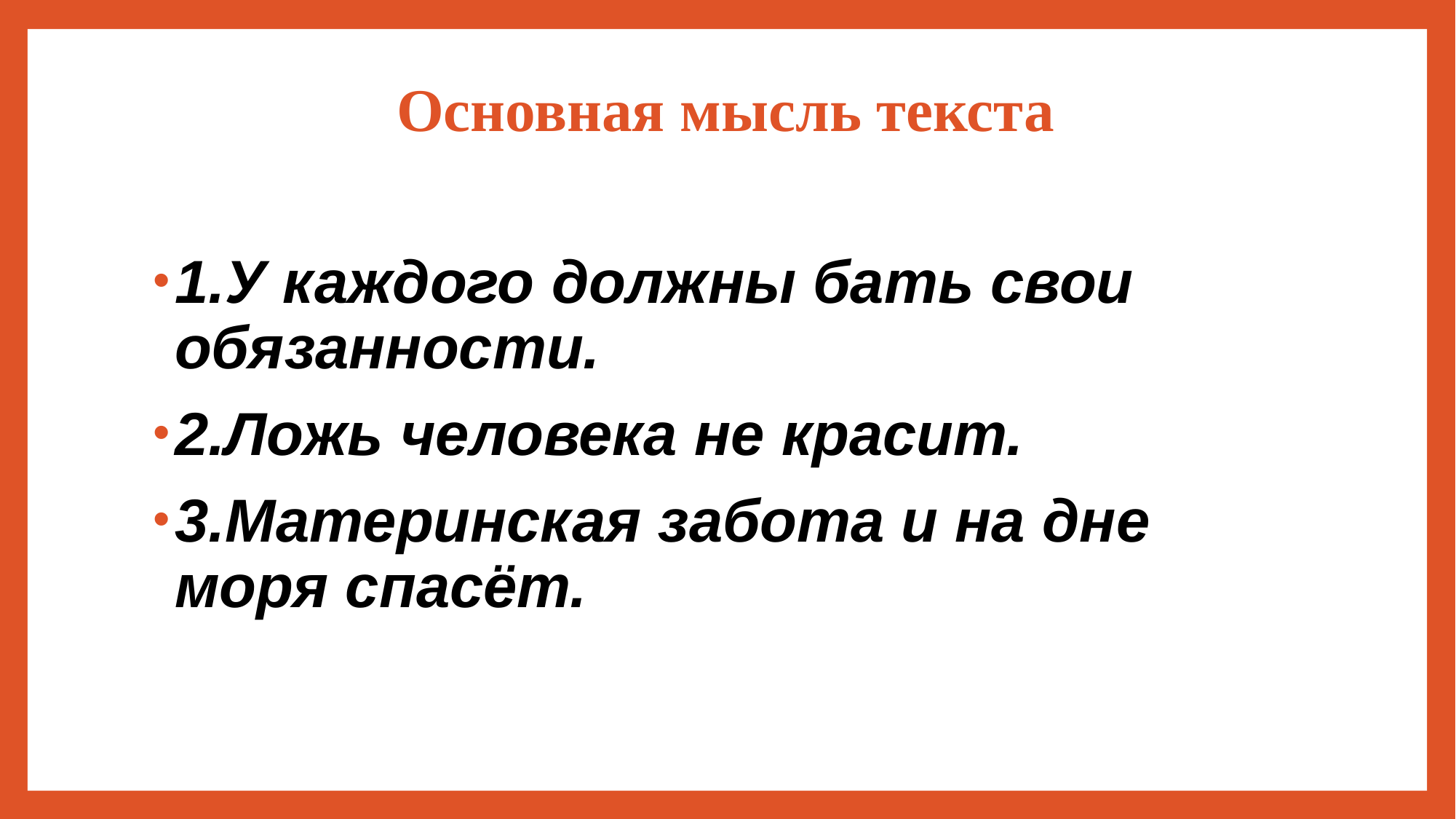

# Основная мысль текста
1.У каждого должны бать свои обязанности.
2.Ложь человека не красит.
3.Материнская забота и на дне моря спасёт.